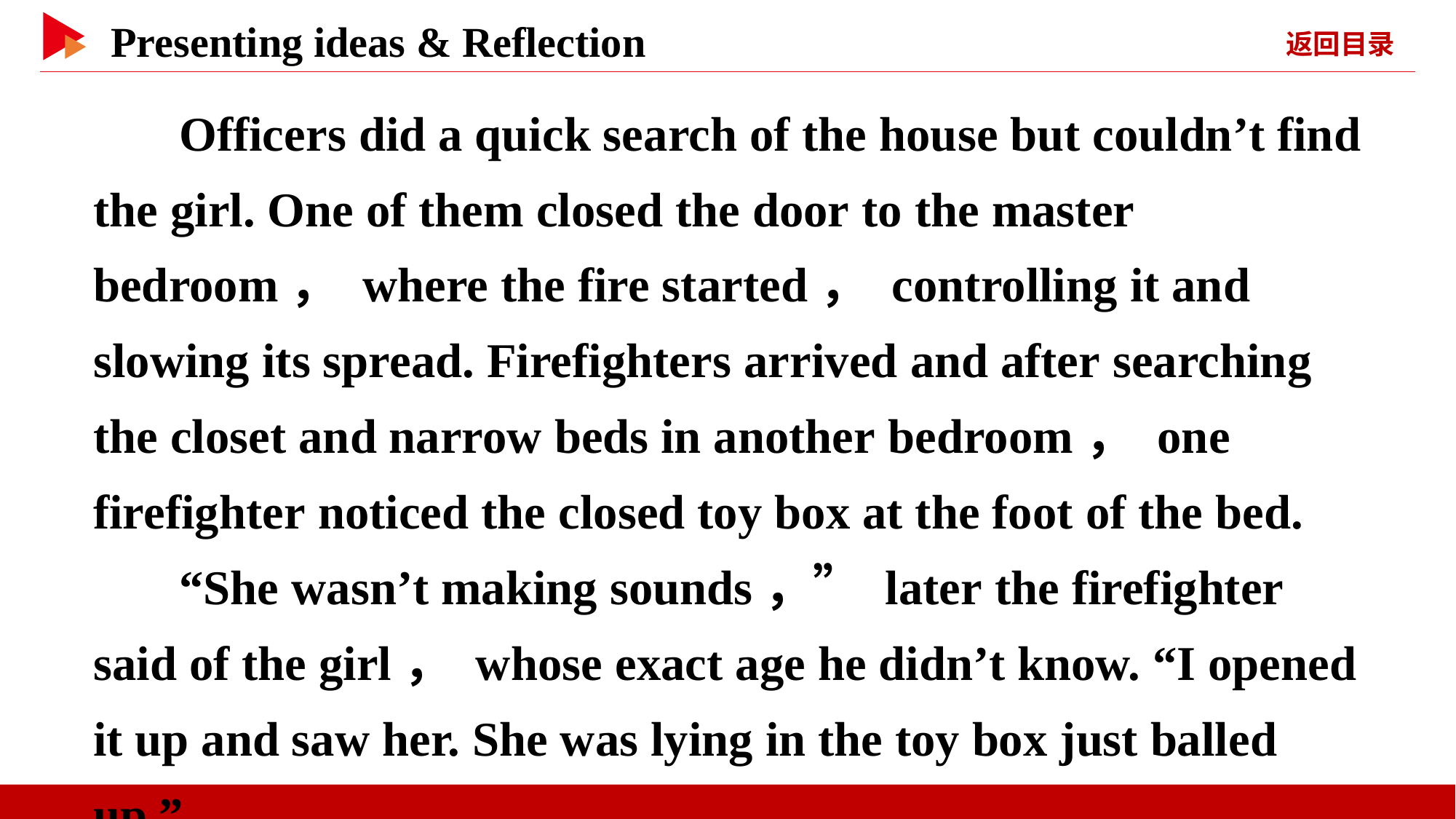

Officers did a quick search of the house but couldn’t find the girl. One of them closed the door to the master bedroom， where the fire started， controlling it and slowing its spread. Firefighters arrived and after searching the closet and narrow beds in another bedroom， one firefighter noticed the closed toy box at the foot of the bed.
“She wasn’t making sounds，” later the firefighter said of the girl， whose exact age he didn’t know. “I opened it up and saw her. She was lying in the toy box just balled up.”